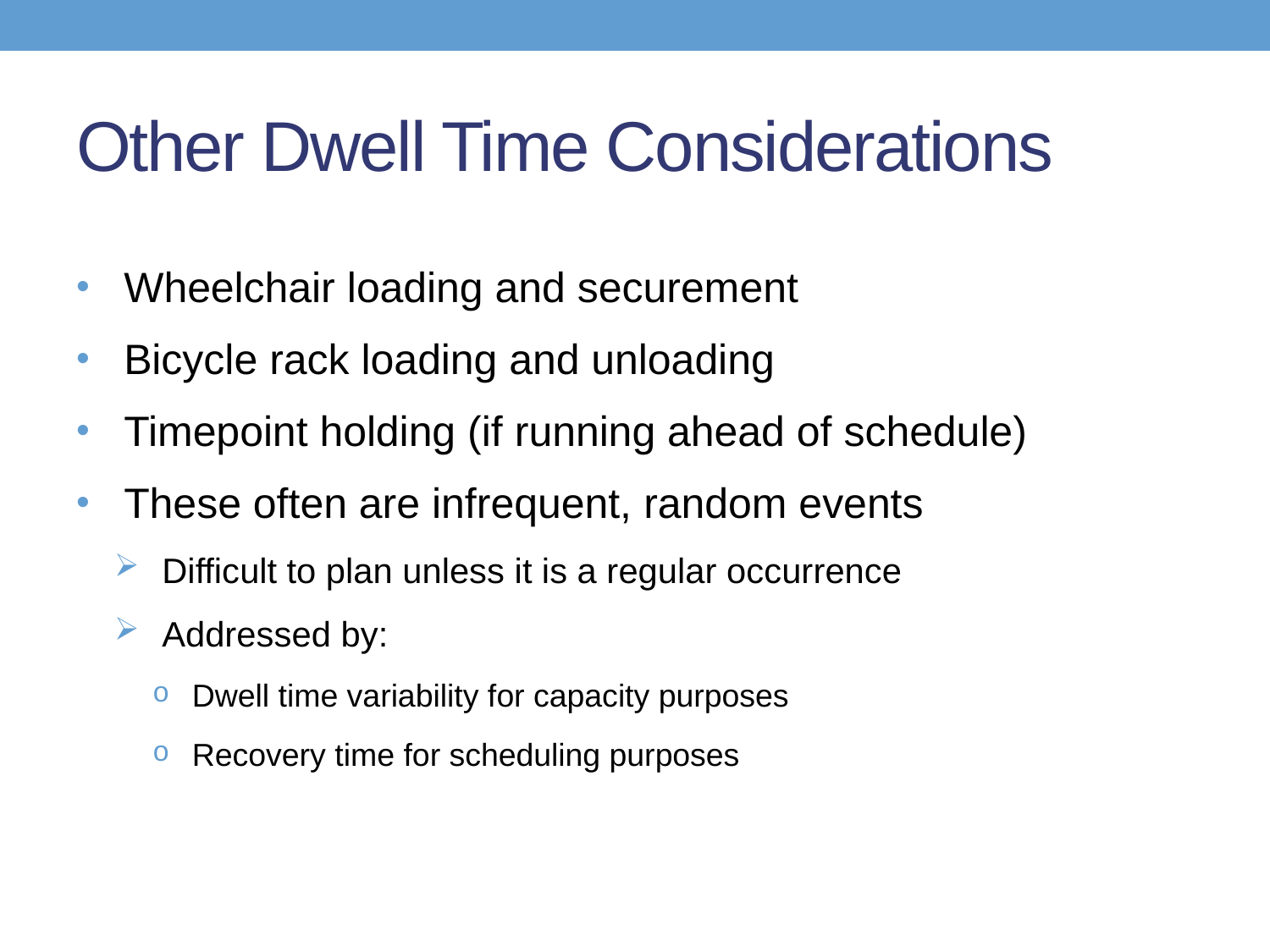

# Other Dwell Time Considerations
Wheelchair loading and securement
Bicycle rack loading and unloading
Timepoint holding (if running ahead of schedule)
These often are infrequent, random events
Difficult to plan unless it is a regular occurrence
Addressed by:
Dwell time variability for capacity purposes
Recovery time for scheduling purposes